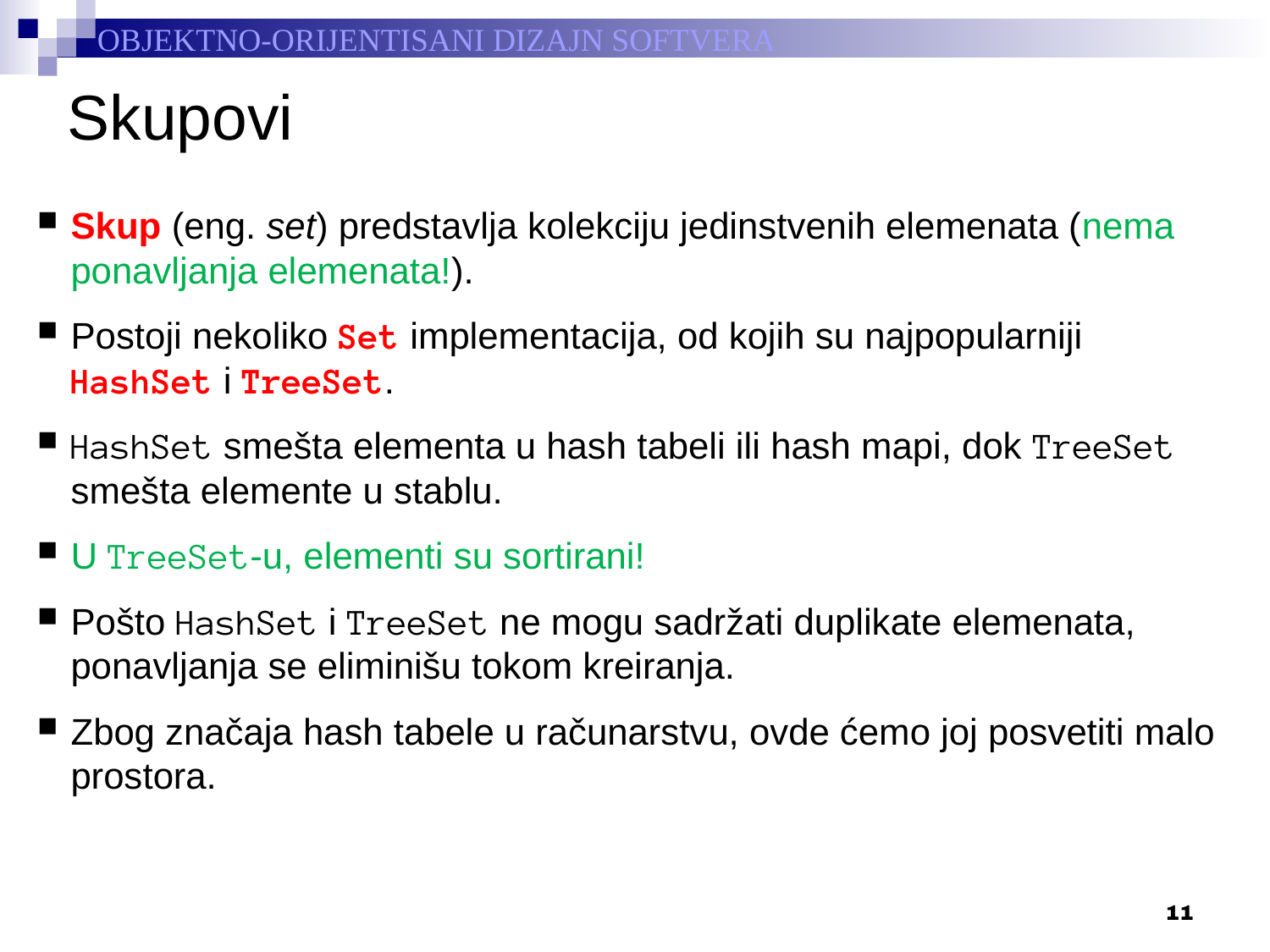

# Skupovi
Skup (eng. set) predstavlja kolekciju jedinstvenih elemenata (nema ponavljanja elemenata!).
Postoji nekoliko Set implementacija, od kojih su najpopularniji HashSet i TreeSet.
HashSet smešta elementa u hash tabeli ili hash mapi, dok TreeSet smešta elemente u stablu.
U TreeSet-u, elementi su sortirani!
Pošto HashSet i TreeSet ne mogu sadržati duplikate elemenata, ponavljanja se eliminišu tokom kreiranja.
Zbog značaja hash tabele u računarstvu, ovde ćemo joj posvetiti malo prostora.
11